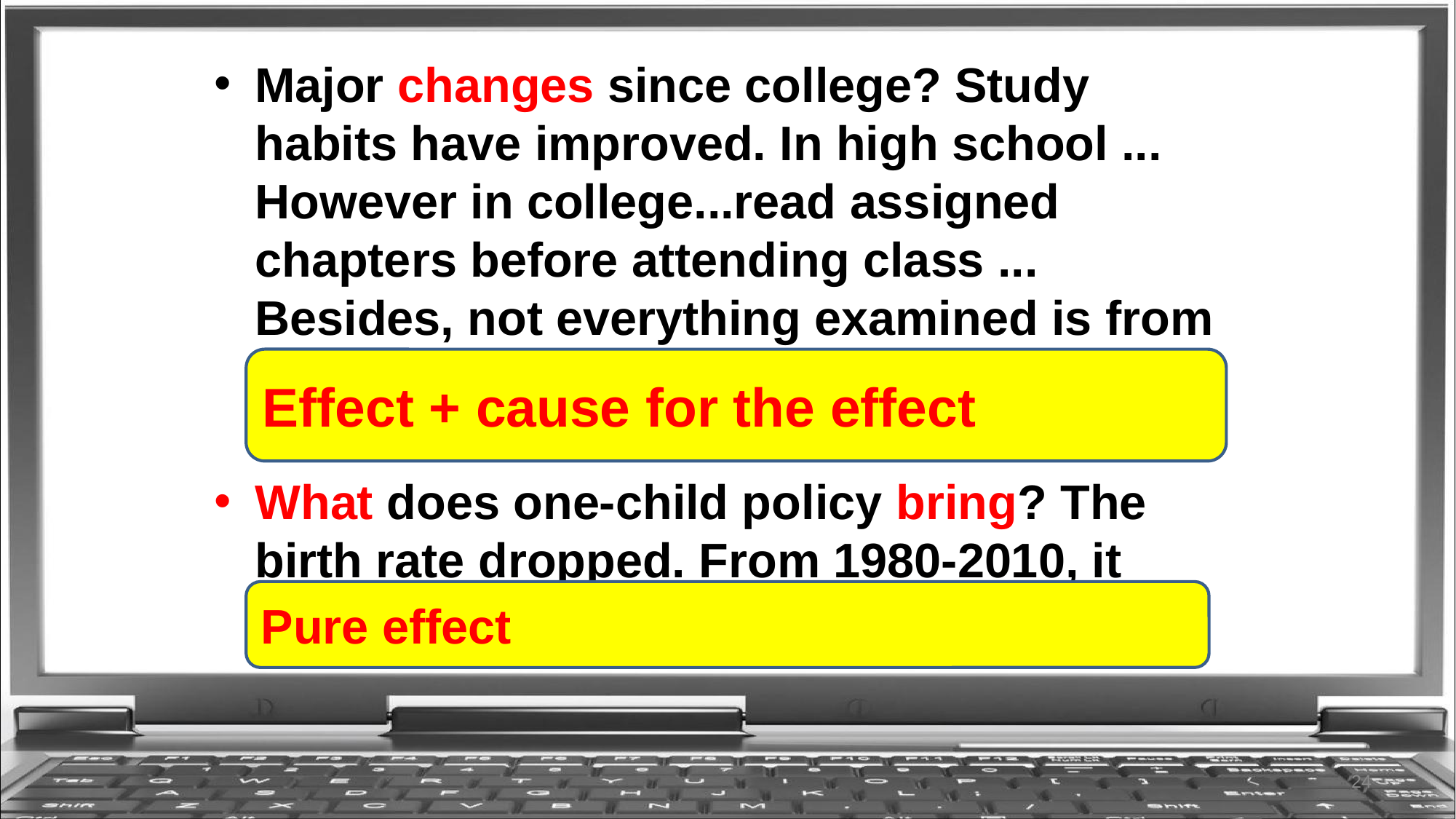

Major changes since college? Study habits have improved. In high school ... However in college...read assigned chapters before attending class ... Besides, not everything examined is from text books. As a result, I form the good habit of previewing and taking notes.
What does one-child policy bring? The birth rate dropped. From 1980-2010, it prevented 300 million births.

Effect + cause for the effect
Pure effect
24